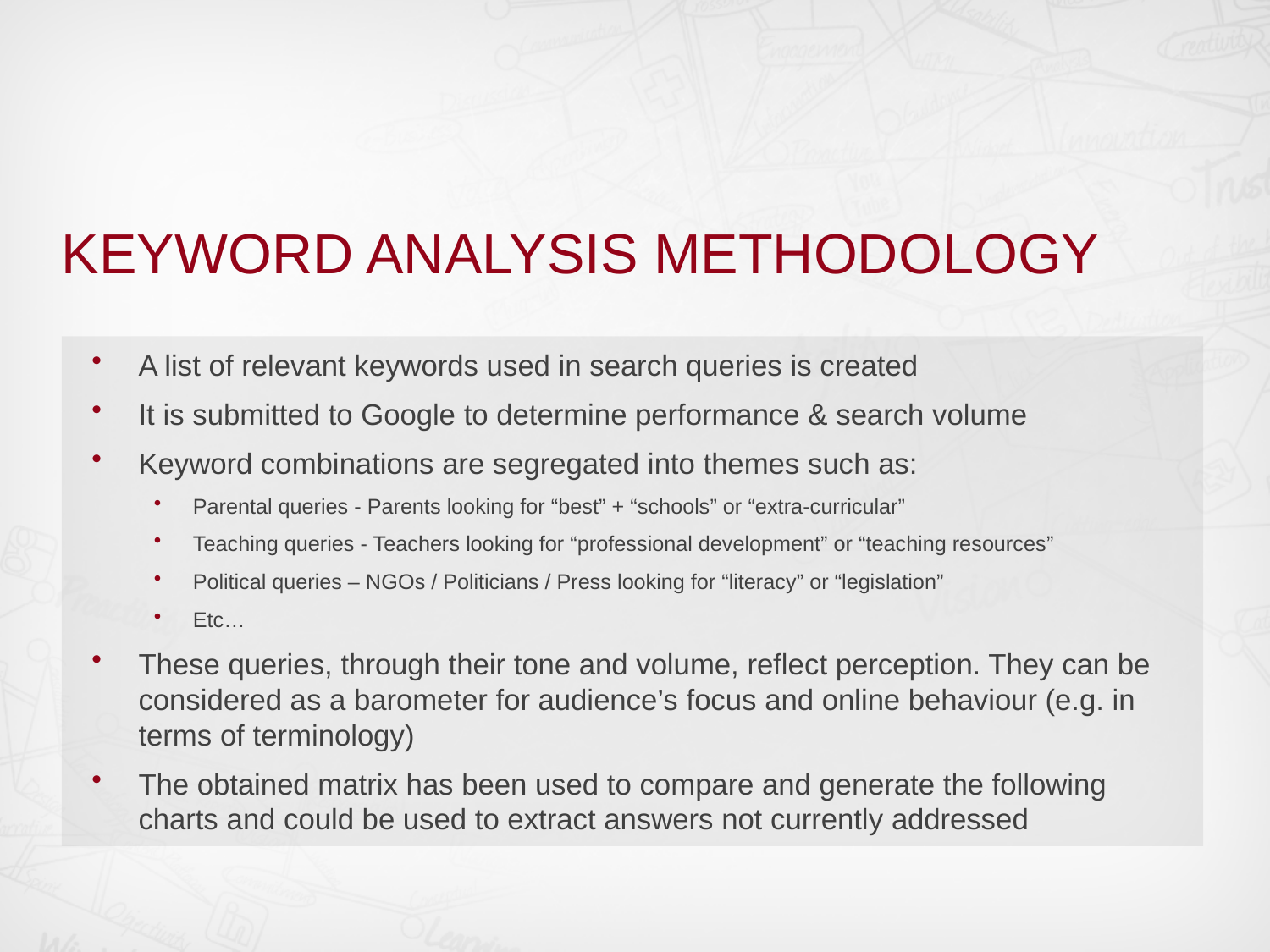

# KEYWORD Analysis Methodology
A list of relevant keywords used in search queries is created
It is submitted to Google to determine performance & search volume
Keyword combinations are segregated into themes such as:
Parental queries - Parents looking for “best” + “schools” or “extra-curricular”
Teaching queries - Teachers looking for “professional development” or “teaching resources”
Political queries – NGOs / Politicians / Press looking for “literacy” or “legislation”
Etc…
These queries, through their tone and volume, reflect perception. They can be considered as a barometer for audience’s focus and online behaviour (e.g. in terms of terminology)
The obtained matrix has been used to compare and generate the following charts and could be used to extract answers not currently addressed